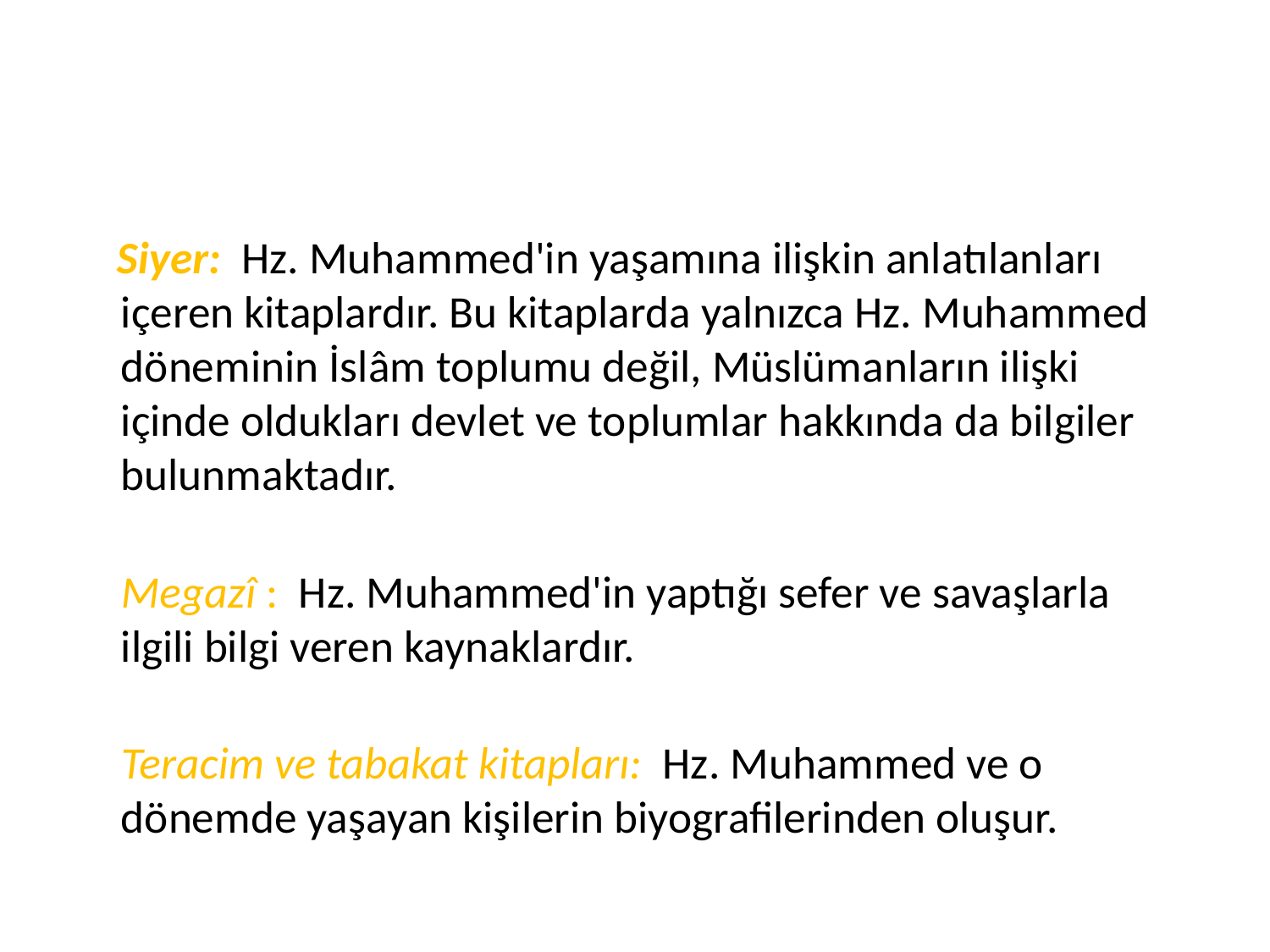

#
    Siyer:  Hz. Muhammed'in yaşamına ilişkin anlatılanları içeren kitaplardır. Bu kitaplarda yalnızca Hz. Muhammed döneminin İslâm toplumu değil, Müslümanların ilişki içinde oldukları devlet ve toplumlar hakkında da bilgiler bulunmaktadır.
Megazî :  Hz. Muhammed'in yaptığı sefer ve savaşlarla ilgili bilgi veren kaynaklardır.
Teracim ve tabakat kitapları:  Hz. Muhammed ve o dönemde yaşayan kişilerin biyografilerinden oluşur.